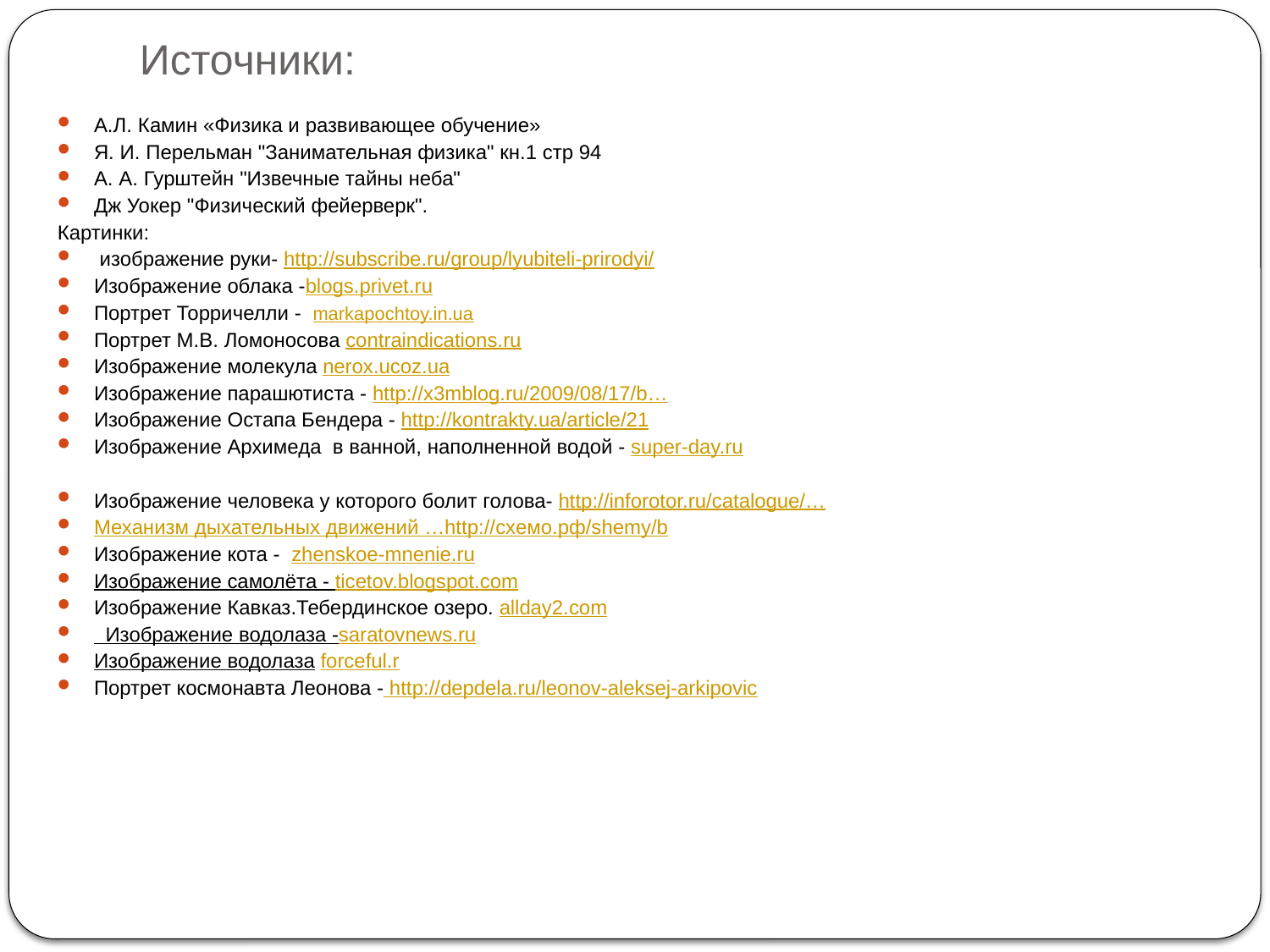

# Источники:
А.Л. Камин «Физика и развивающее обучение»
Я. И. Перельман "Занимательная физика" кн.1 стр 94
А. А. Гурштейн "Извечные тайны неба"
Дж Уокер "Физический фейерверк".
Картинки:
 изображение руки- http://subscribe.ru/group/lyubiteli-prirodyi/
Изображение облака -blogs.privet.ru
Портрет Торричелли -  markapochtoy.in.ua
Портрет М.В. Ломоносова contraindications.ru
Изображение молекула nerox.ucoz.ua
Изображение парашютиста - http://x3mblog.ru/2009/08/17/b…
Изображение Остапа Бендера - http://kontrakty.ua/article/21
Изображение Архимеда  в ванной, наполненной водой - super-day.ru

Изображение человека у которого болит голова- http://inforotor.ru/catalogue/…
Механизм дыхательных движений …http://схемо.рф/shemy/b
Изображение кота -  zhenskoe-mnenie.ru
Изображение самолёта - ticetov.blogspot.com
Изображение Кавказ.Тебердинское озеро. allday2.com
  Изображение водолаза -saratovnews.ru
Изображение водолаза forceful.r
Портрет космонавта Леонова - http://depdela.ru/leonov-aleksej-arkipovic